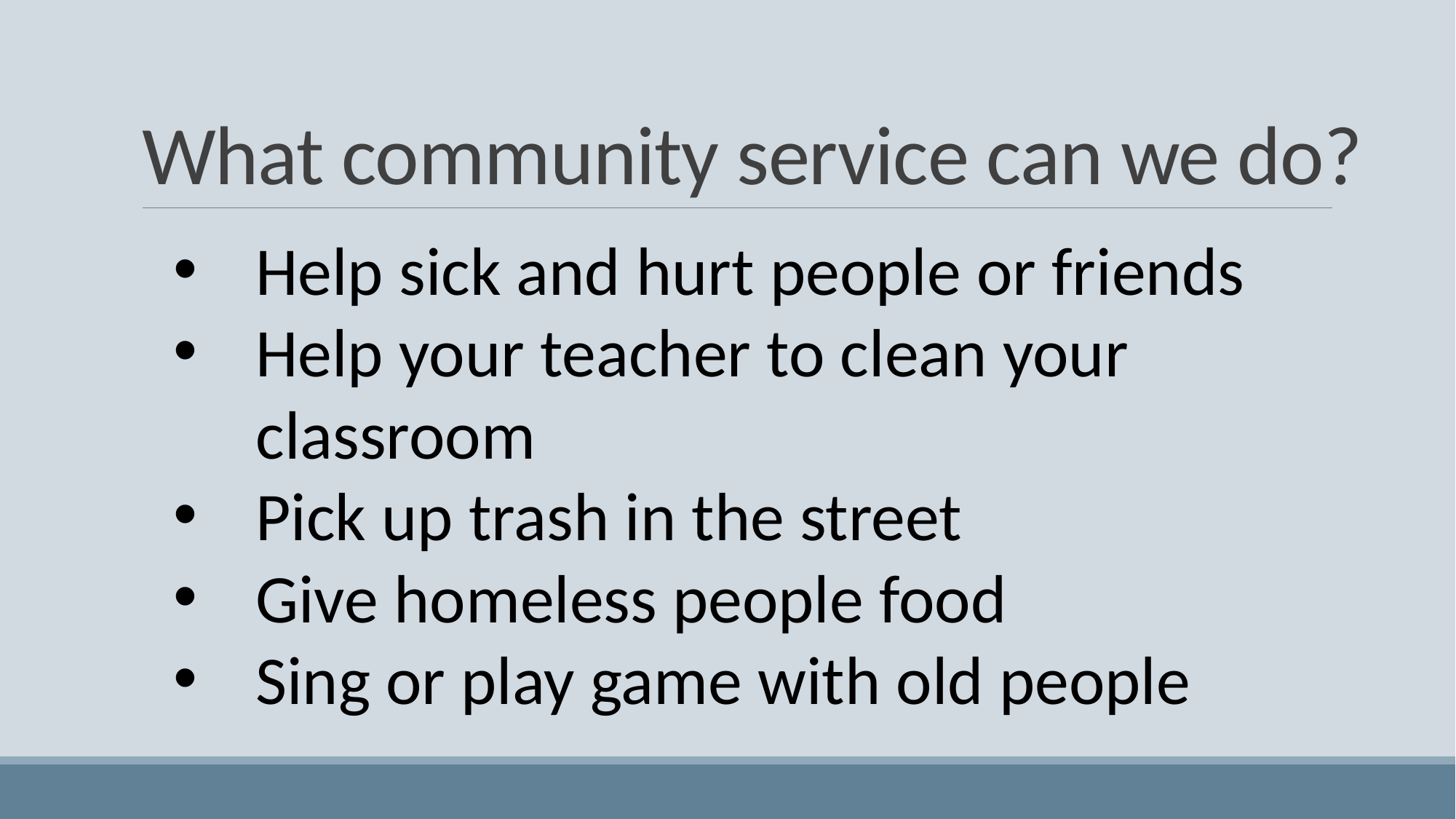

# What community service can we do?
Help sick and hurt people or friends
Help your teacher to clean your classroom
Pick up trash in the street
Give homeless people food
Sing or play game with old people
https://www.youtube.com/watch?v=z7qIq5EsjuQ